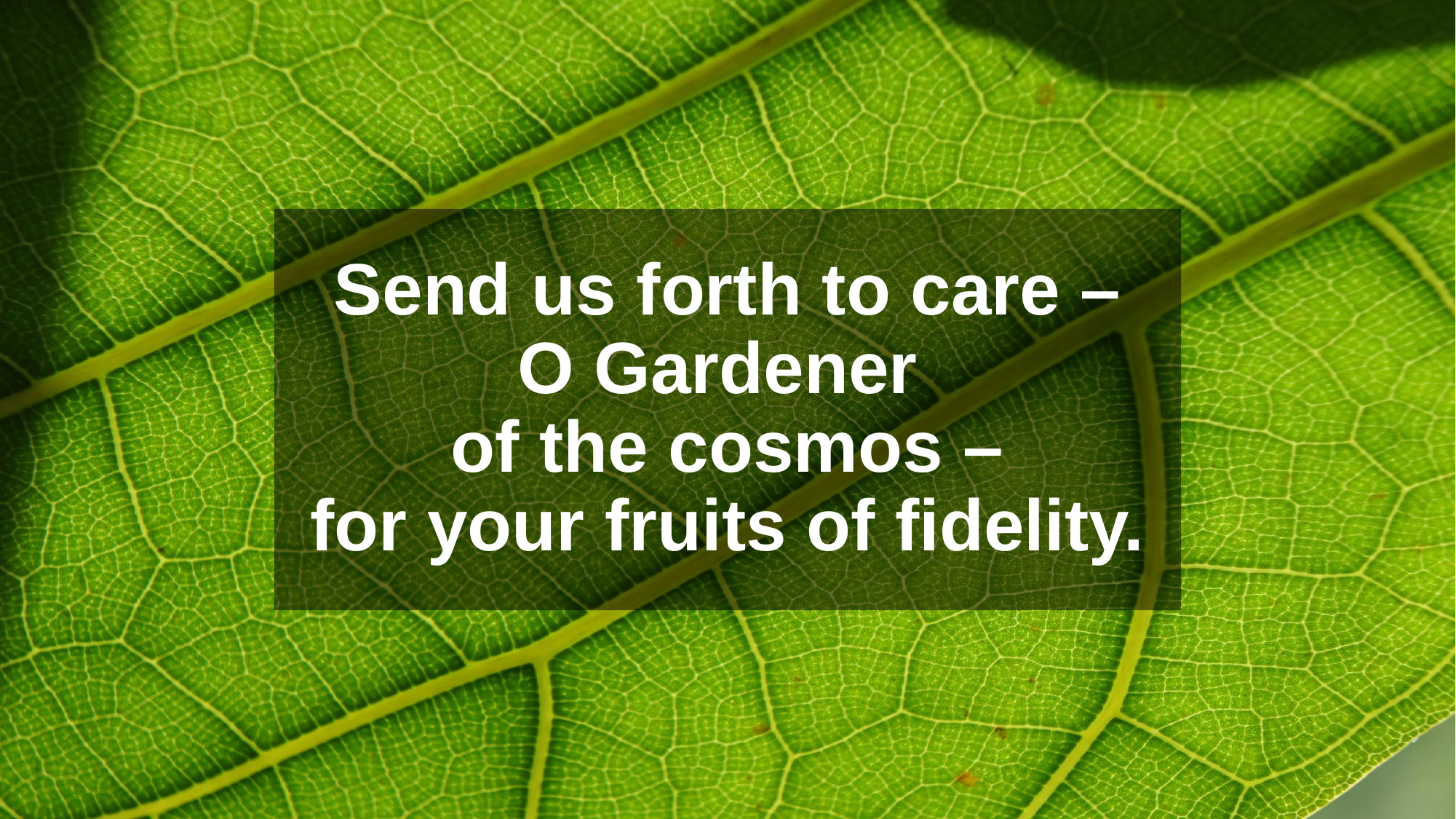

# Send us forth to care – O Gardener of the cosmos – for your fruits of fidelity.